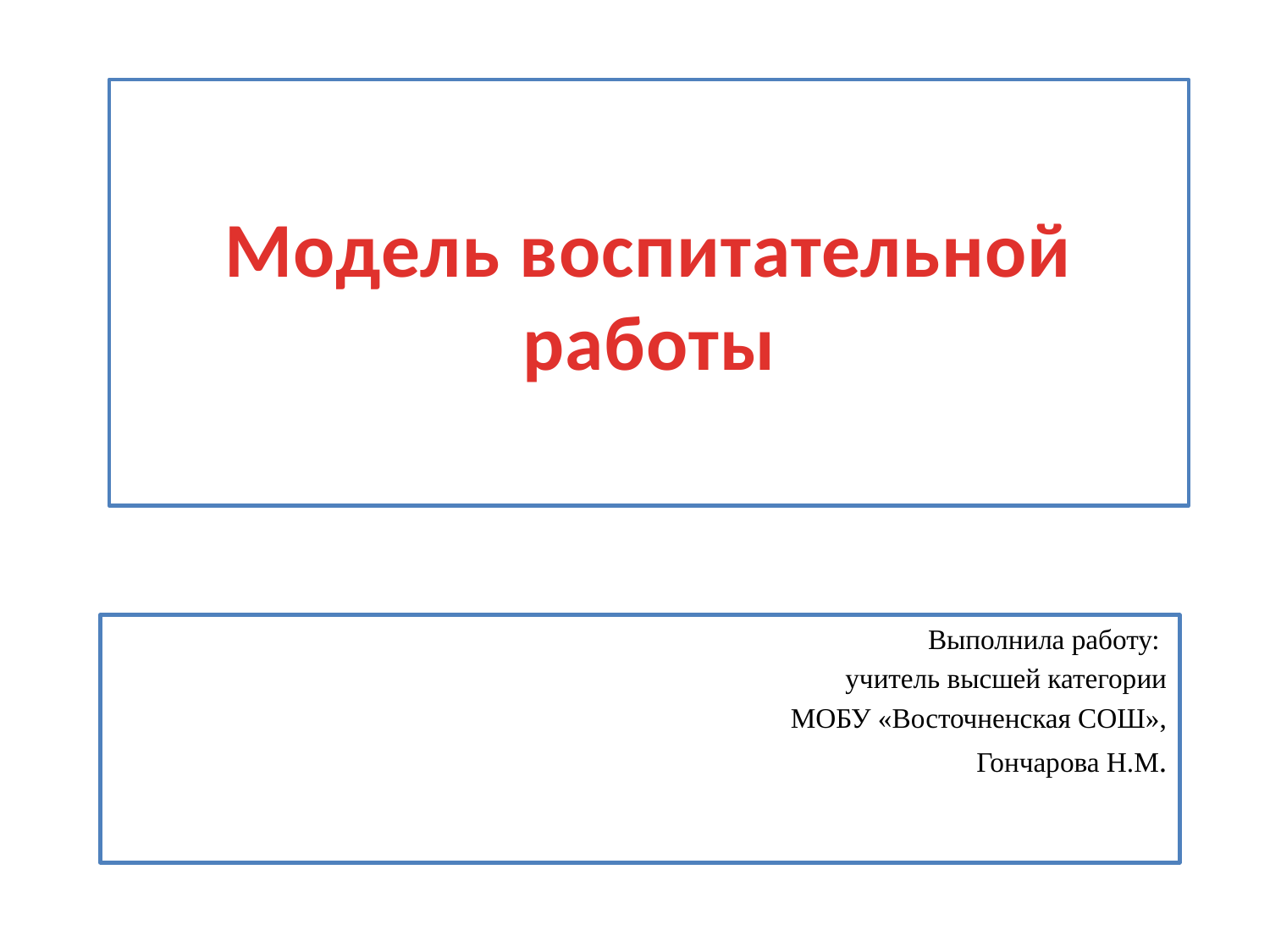

# Модель воспитательной работы
Выполнила работу:
учитель высшей категории
МОБУ «Восточненская СОШ»,
Гончарова Н.М.